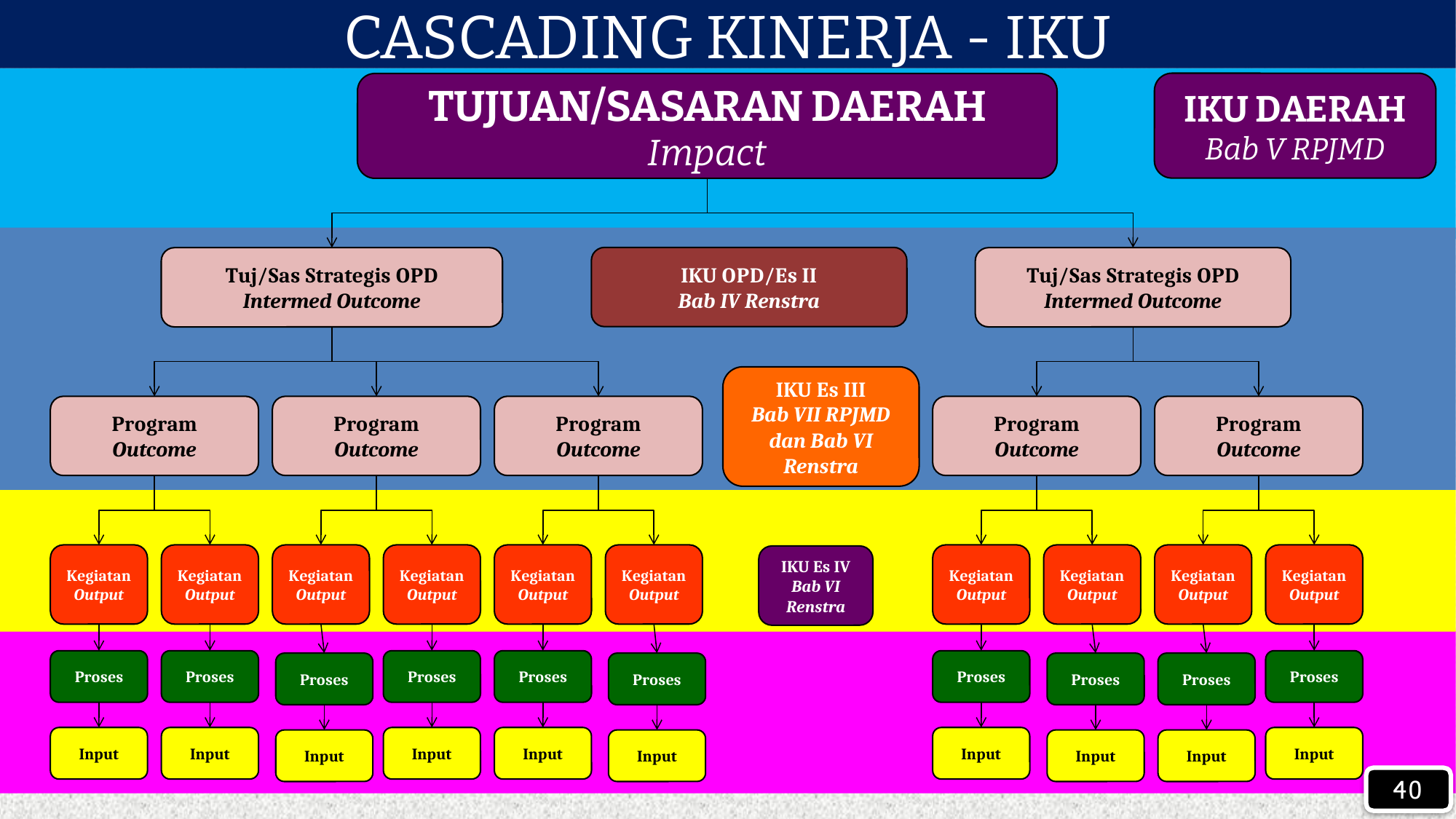

CASCADING KINERJA - IKU

IKU DAERAH
Bab V RPJMD
TUJUAN/SASARAN DAERAH
Impact
Tuj/Sas Strategis OPD
Intermed Outcome
Tuj/Sas Strategis OPD
Intermed Outcome
Program
Outcome
Program
Outcome
Program
Outcome
Program
Outcome
Program
Outcome
Kegiatan
Output
Kegiatan
Output
Kegiatan
Output
Kegiatan
Output
Kegiatan
Output
Kegiatan
Output
Kegiatan
Output
Kegiatan
Output
Kegiatan
Output
Kegiatan
Output
Proses
Proses
Proses
Proses
Proses
Proses
Proses
Proses
Proses
Proses
Input
Input
Input
Input
Input
Input
Input
Input
Input
Input

IKU OPD/Es II
Bab IV Renstra
IKU Es III
Bab VII RPJMD dan Bab VI Renstra

IKU Es IV
Bab VI Renstra

40